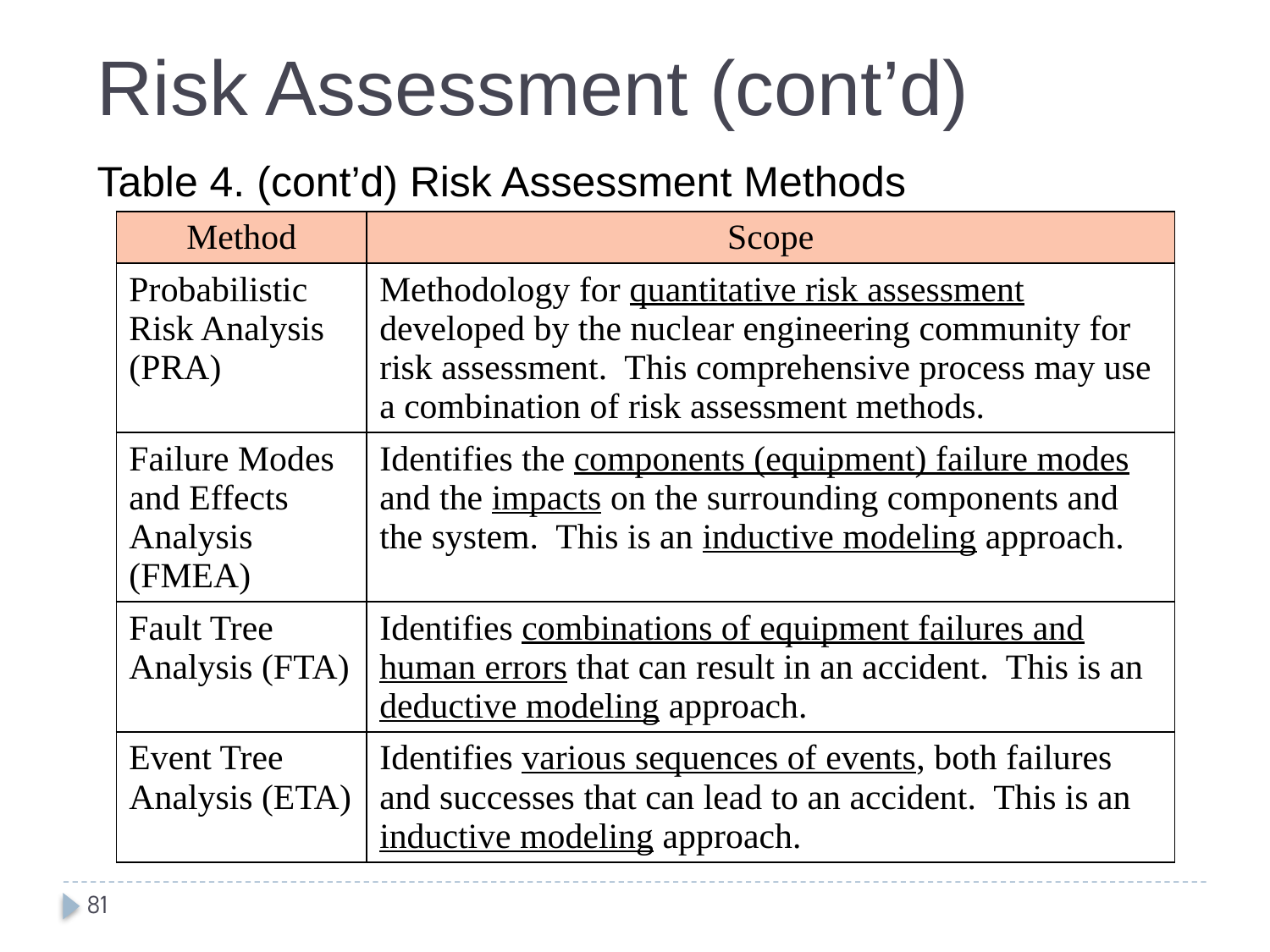

Risk Assessment (cont’d)
Table 4. (cont’d) Risk Assessment Methods
| Method | Scope |
| --- | --- |
| Probabilistic Risk Analysis (PRA) | Methodology for quantitative risk assessment developed by the nuclear engineering community for risk assessment. This comprehensive process may use a combination of risk assessment methods. |
| Failure Modes and Effects Analysis (FMEA) | Identifies the components (equipment) failure modes and the impacts on the surrounding components and the system. This is an inductive modeling approach. |
| Fault Tree Analysis (FTA) | Identifies combinations of equipment failures and human errors that can result in an accident. This is an deductive modeling approach. |
| Event Tree Analysis (ETA) | Identifies various sequences of events, both failures and successes that can lead to an accident. This is an inductive modeling approach. |
81